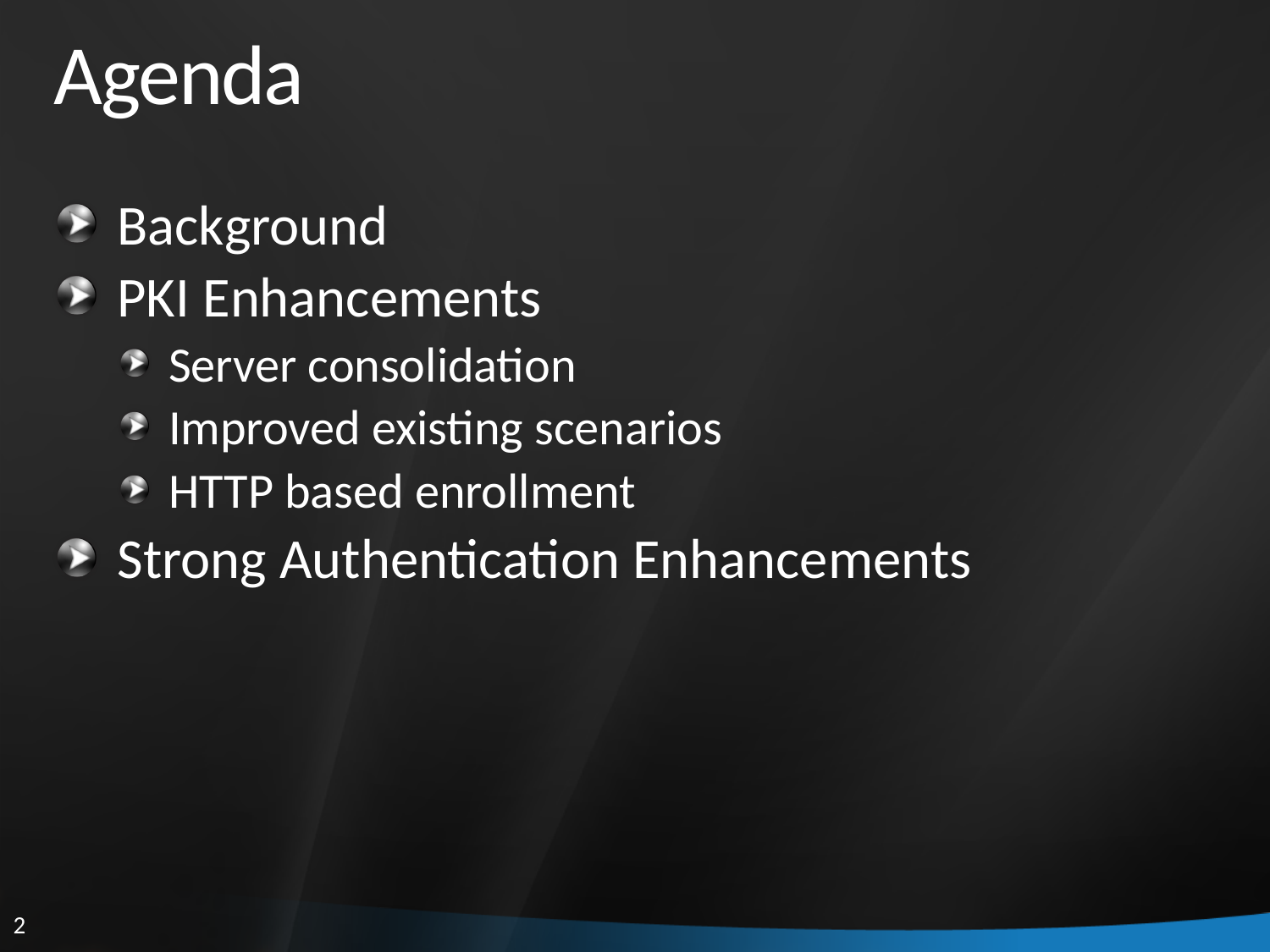

# Agenda
Background
PKI Enhancements
Server consolidation
Improved existing scenarios
HTTP based enrollment
Strong Authentication Enhancements